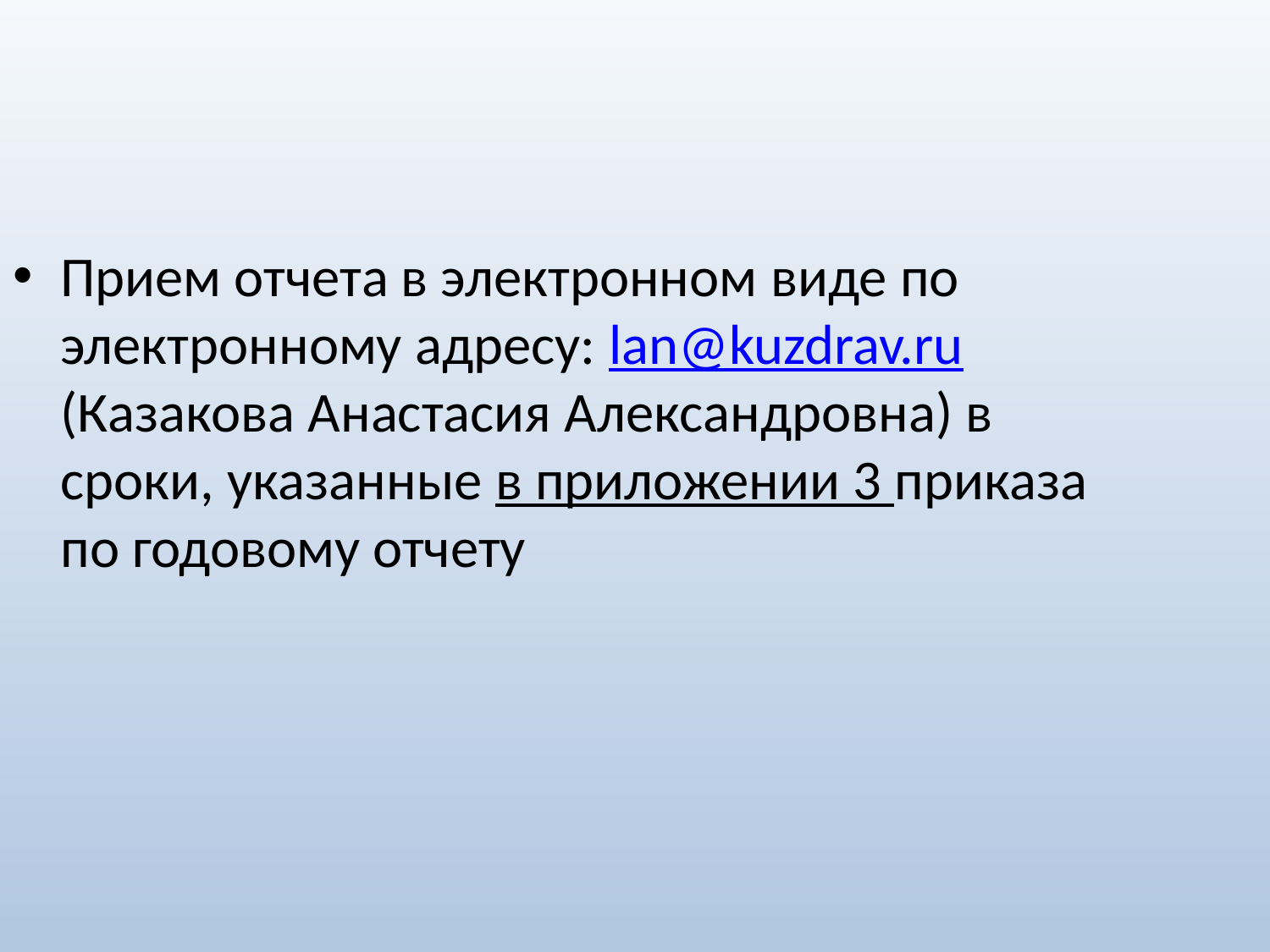

Прием отчета в электронном виде по электронному адресу: lan@kuzdrav.ru (Казакова Анастасия Александровна) в сроки, указанные в приложении 3 приказа по годовому отчету